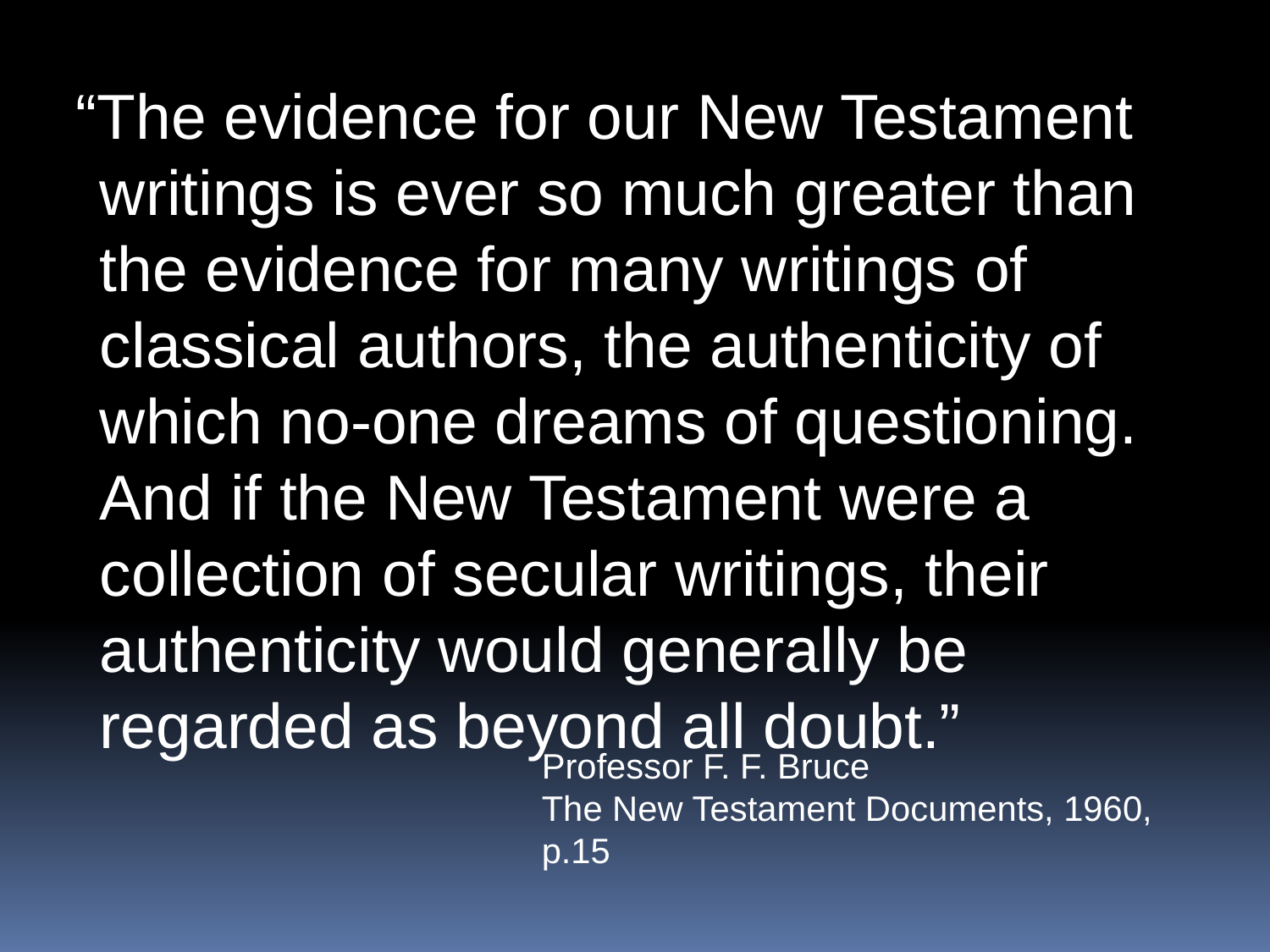

“The evidence for our New Testament writings is ever so much greater than the evidence for many writings of classical authors, the authenticity of which no-one dreams of questioning. And if the New Testament were a collection of secular writings, their authenticity would generally be regarded as beyond all doubt.”
Professor F. F. Bruce
The New Testament Documents, 1960, p.15